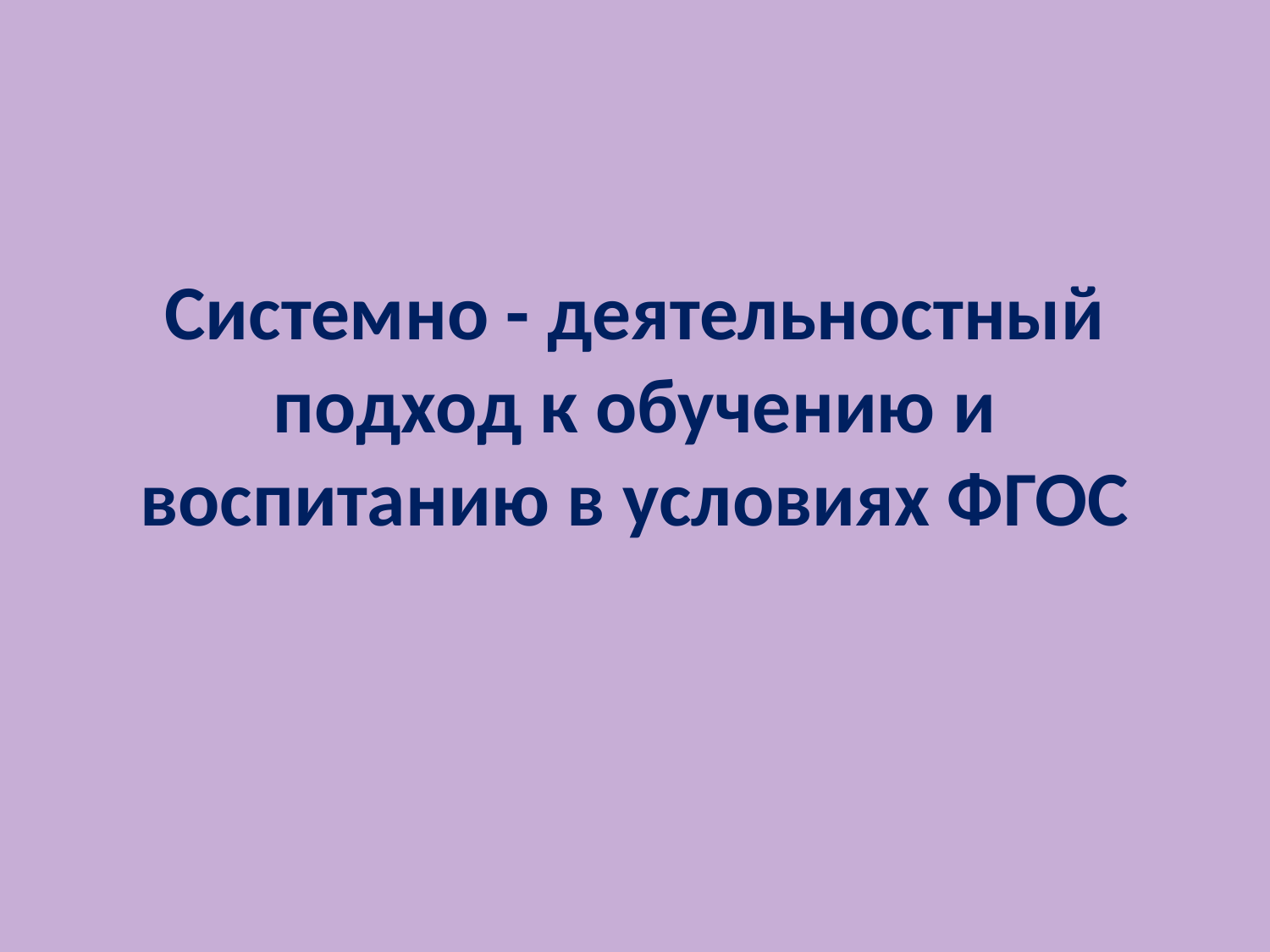

# Системно - деятельностный подход к обучению и воспитанию в условиях ФГОС